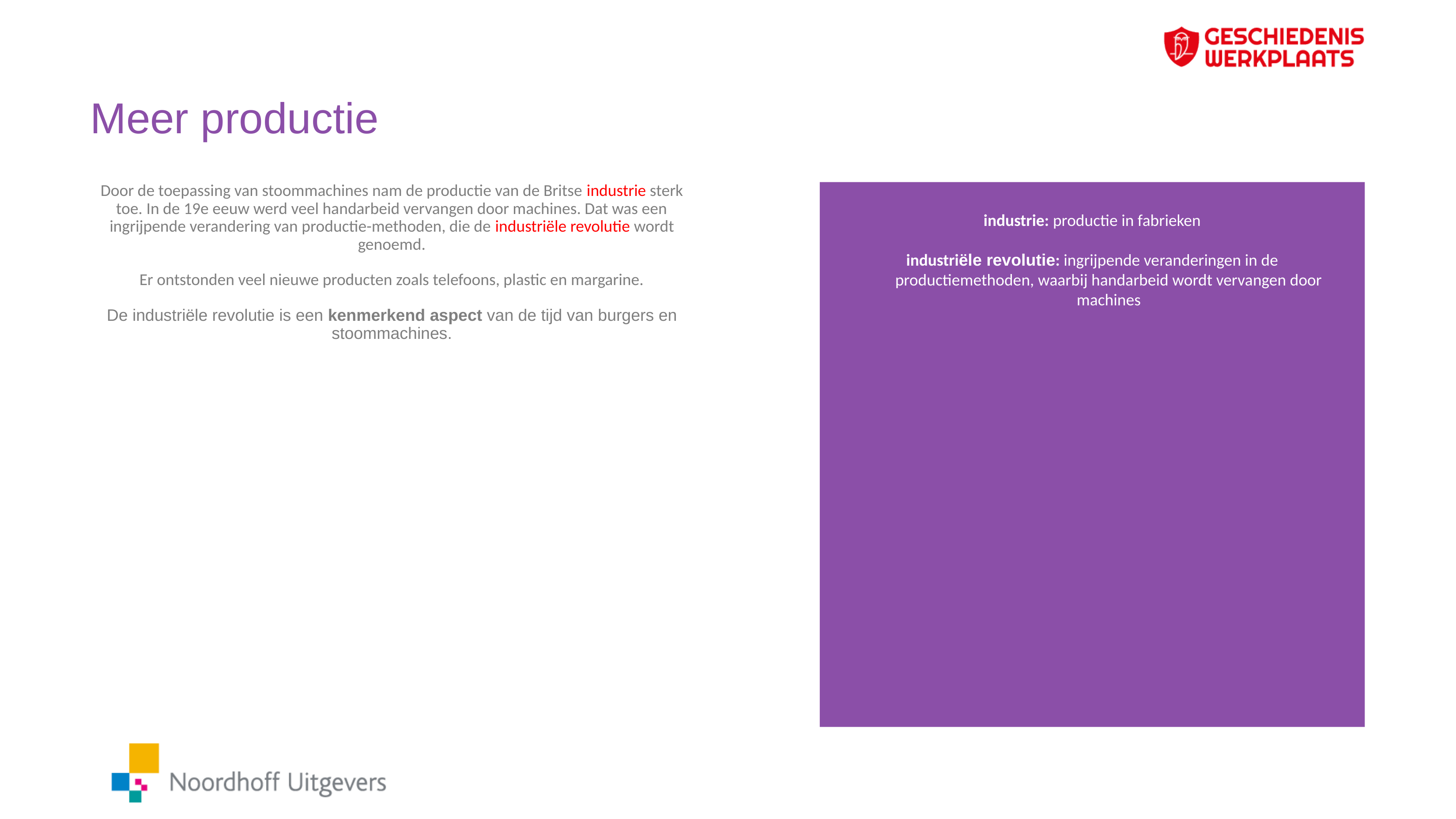

# Meer productie
Door de toepassing van stoommachines nam de productie van de Britse industrie sterk toe. In de 19e eeuw werd veel handarbeid vervangen door machines. Dat was een ingrijpende verandering van productie-methoden, die de industriële revolutie wordt genoemd.

Er ontstonden veel nieuwe producten zoals telefoons, plastic en margarine.

De industriële revolutie is een kenmerkend aspect van de tijd van burgers en stoommachines.

industrie: productie in fabrieken

industriële revolutie: ingrijpende veranderingen in de productiemethoden, waarbij handarbeid wordt vervangen door machines